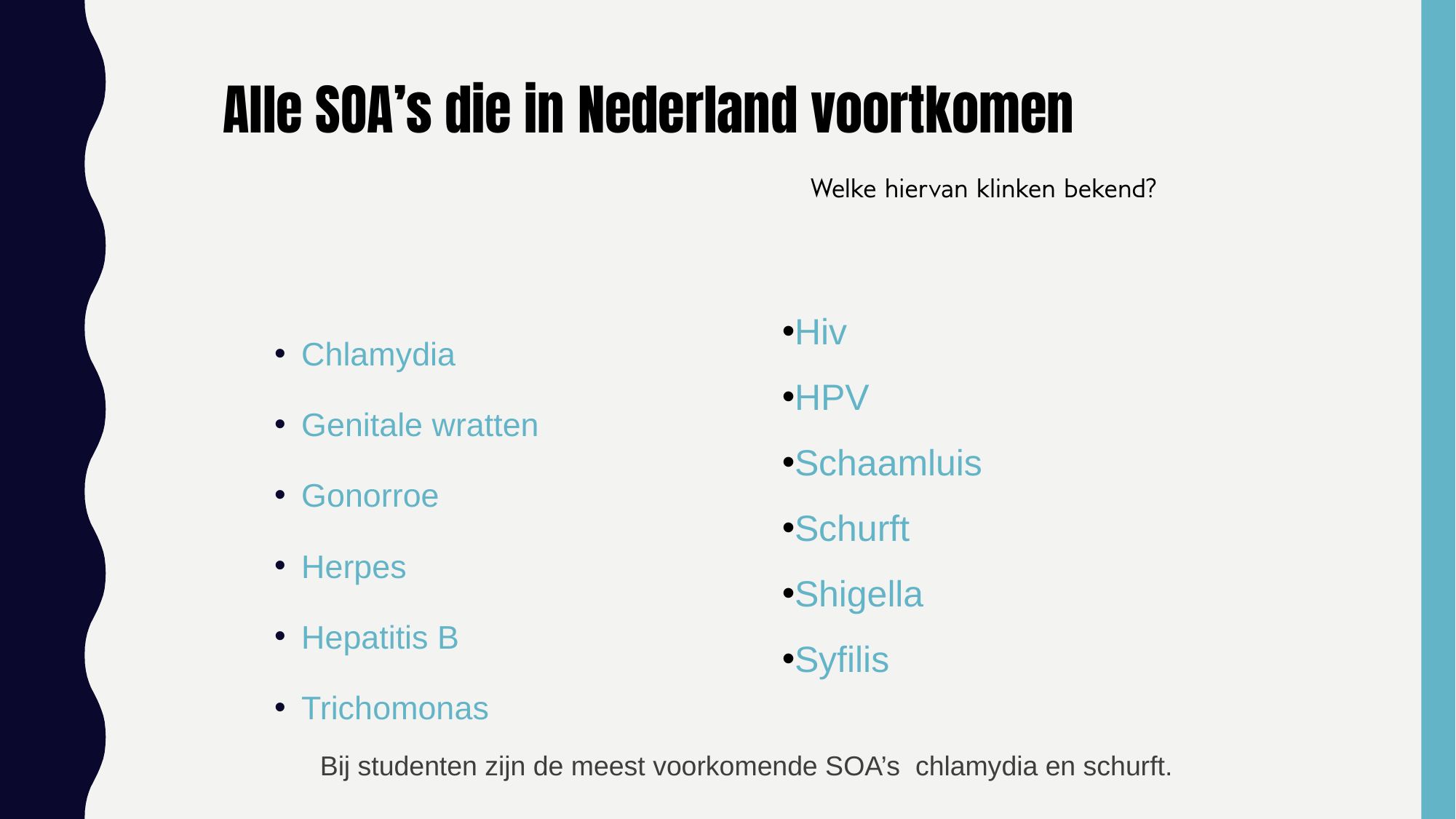

Alle SOA’s die in Nederland voortkomen
#
Welke hiervan klinken bekend?

Chlamydia
Genitale wratten
Gonorroe
Herpes
Hepatitis B
Trichomonas

Hiv
HPV
Schaamluis
Schurft
Shigella
Syfilis

Bij studenten zijn de meest voorkomende SOA’s  chlamydia en schurft.